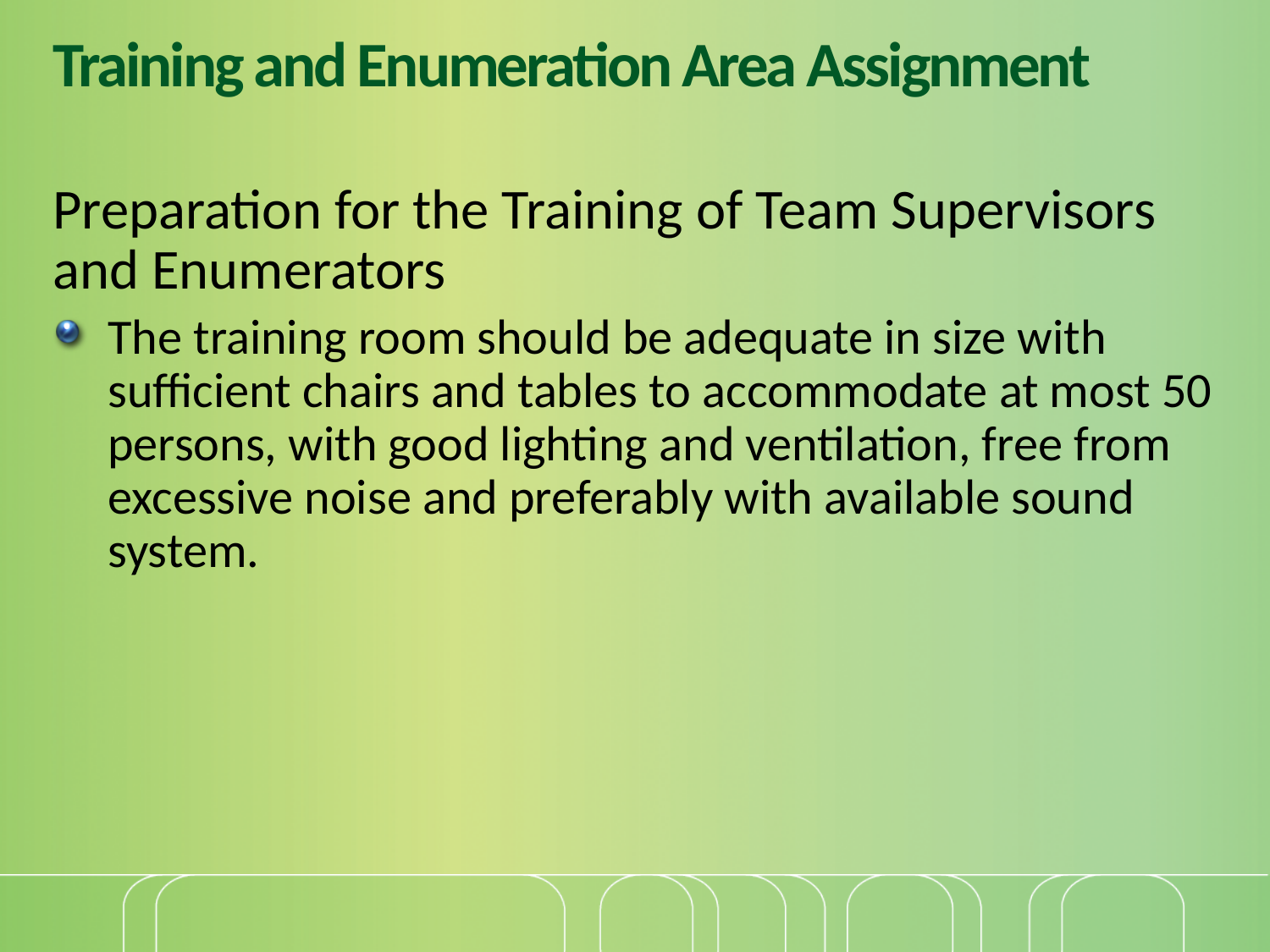

# Training and Enumeration Area Assignment
Preparation for the Training of Team Supervisors and Enumerators
The training room should be adequate in size with sufficient chairs and tables to accommodate at most 50 persons, with good lighting and ventilation, free from excessive noise and preferably with available sound system.